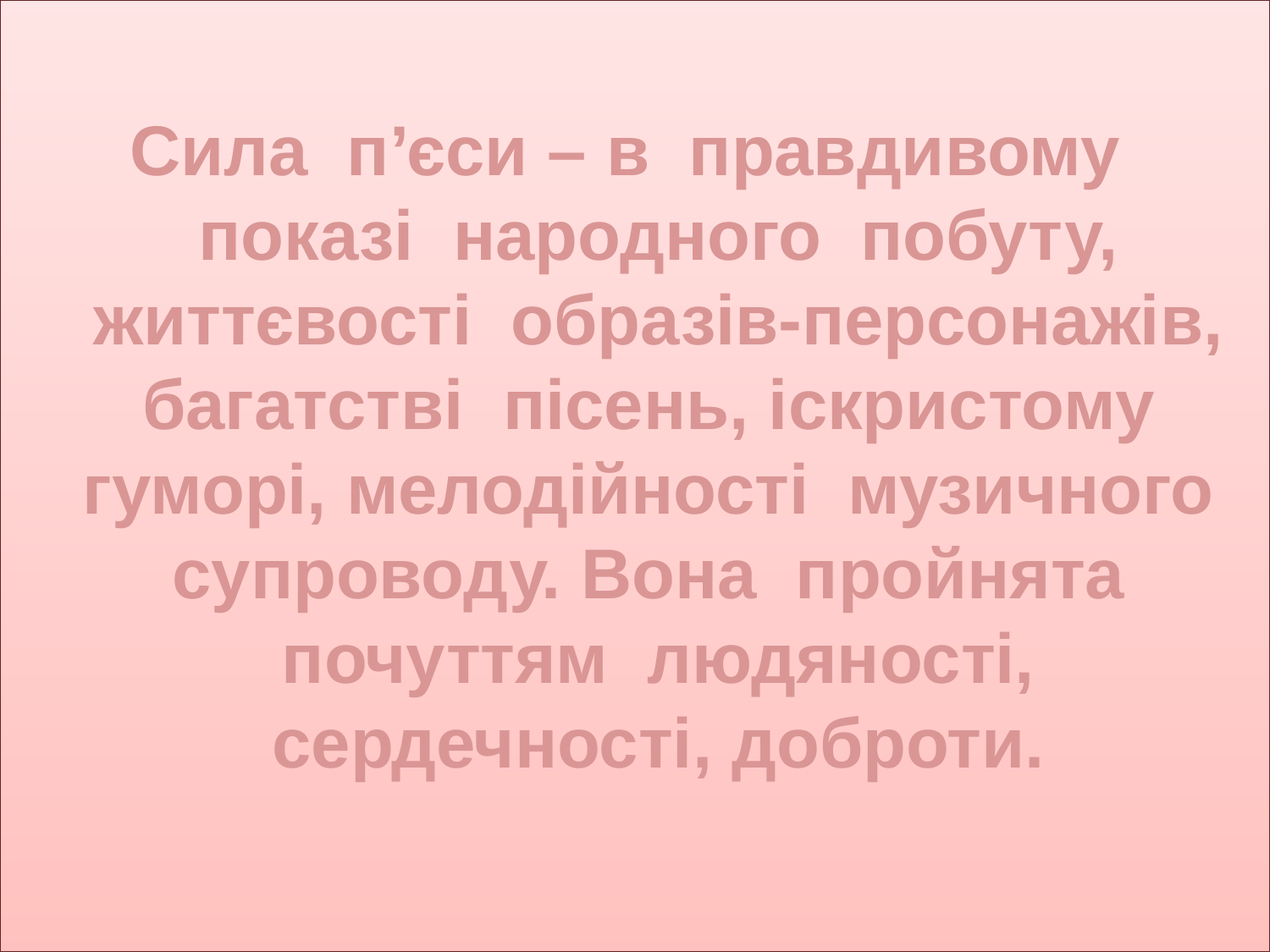

Сила  п’єси – в  правдивому  показі  народного  побуту, життєвості  образів-персонажів, багатстві  пісень, іскристому  гуморі, мелодійності  музичного  супроводу. Вона  пройнята  почуттям  людяності, сердечності, доброти.